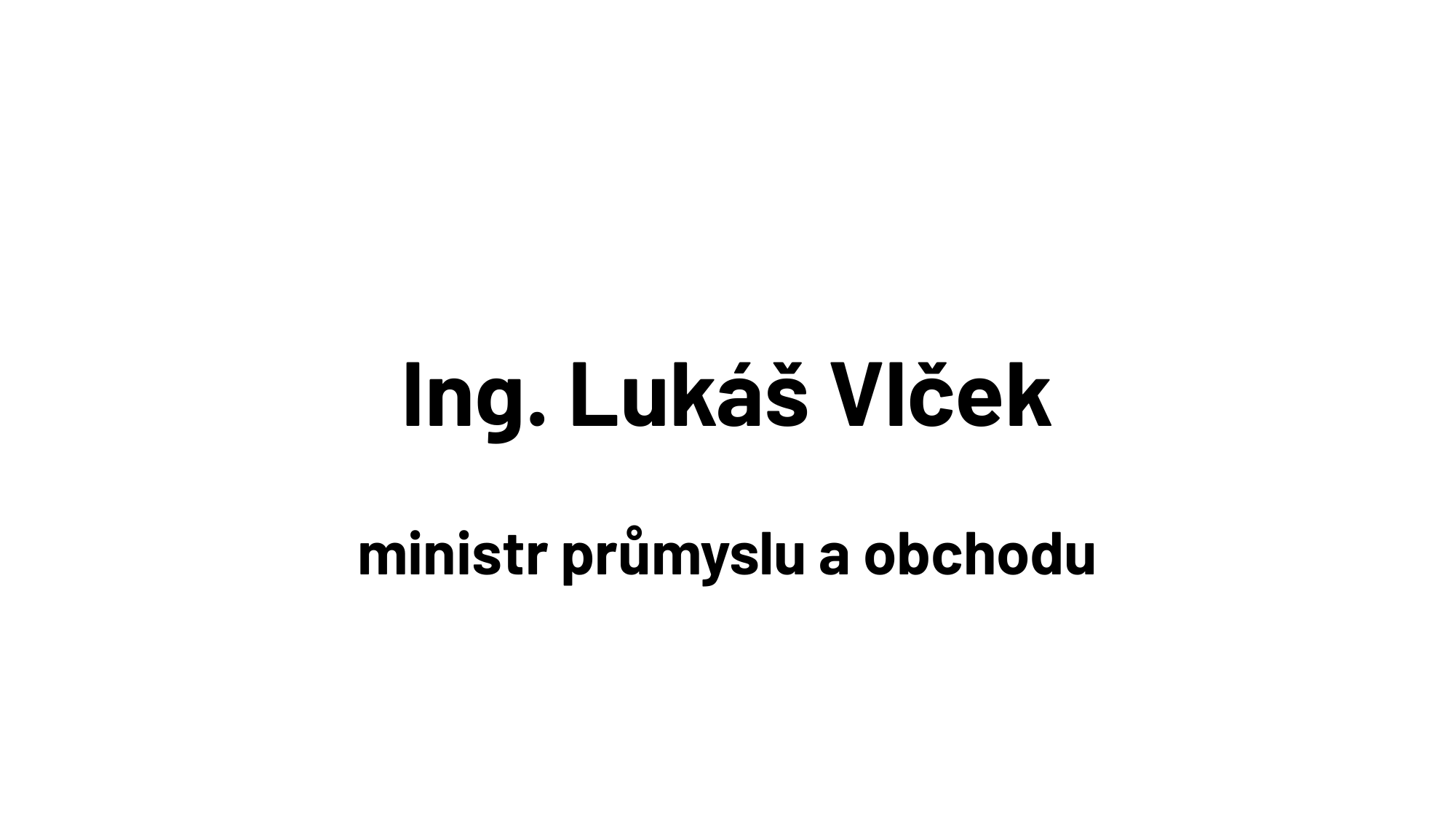

#

Ing. Lukáš Vlček

ministr průmyslu a obchodu